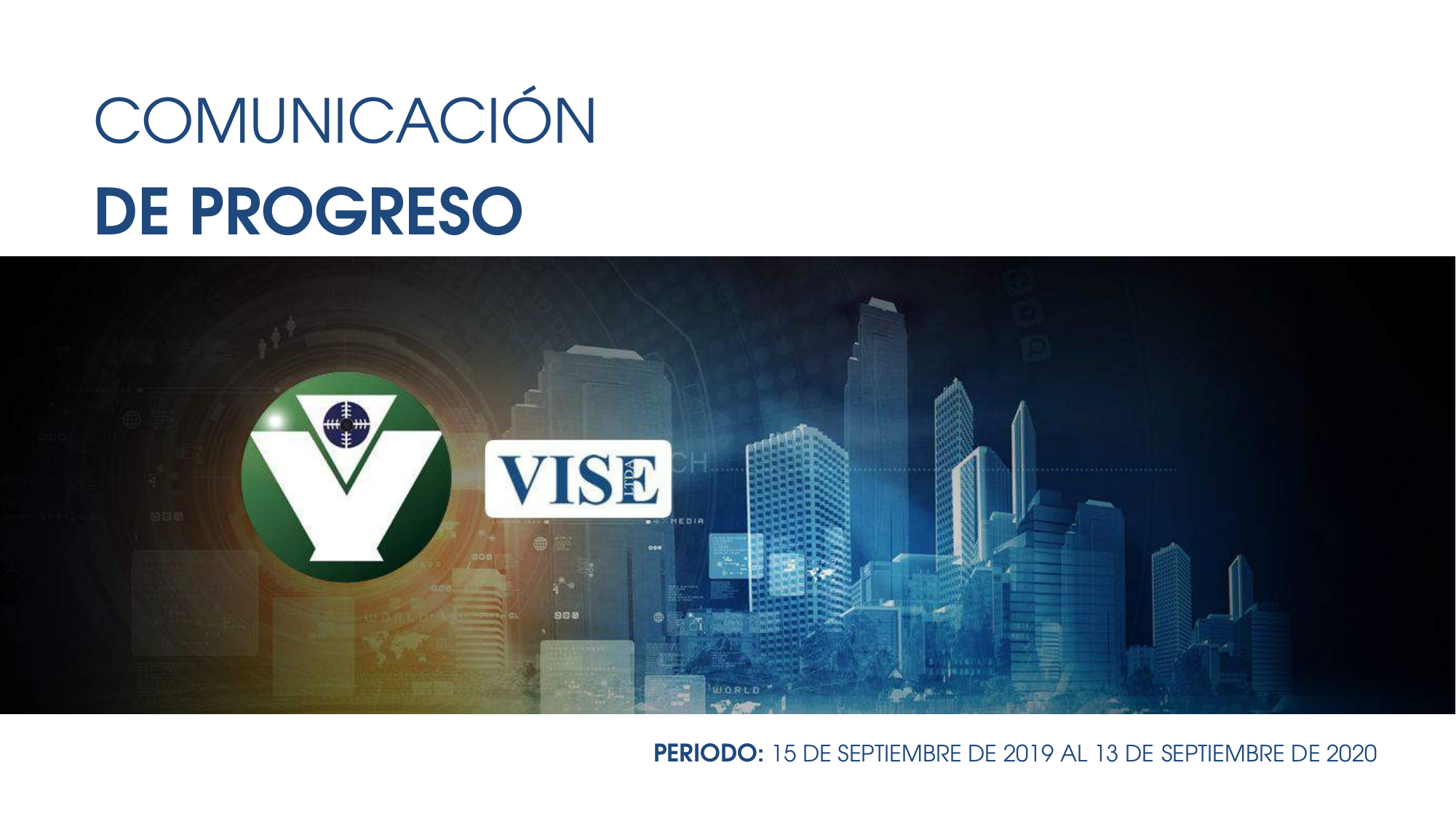

# COMUNICACIÓN
DE PROGRESO
PERIODO: 15 DE SEPTIEMBRE DE 2019 AL 13 DE SEPTIEMBRE DE 2020